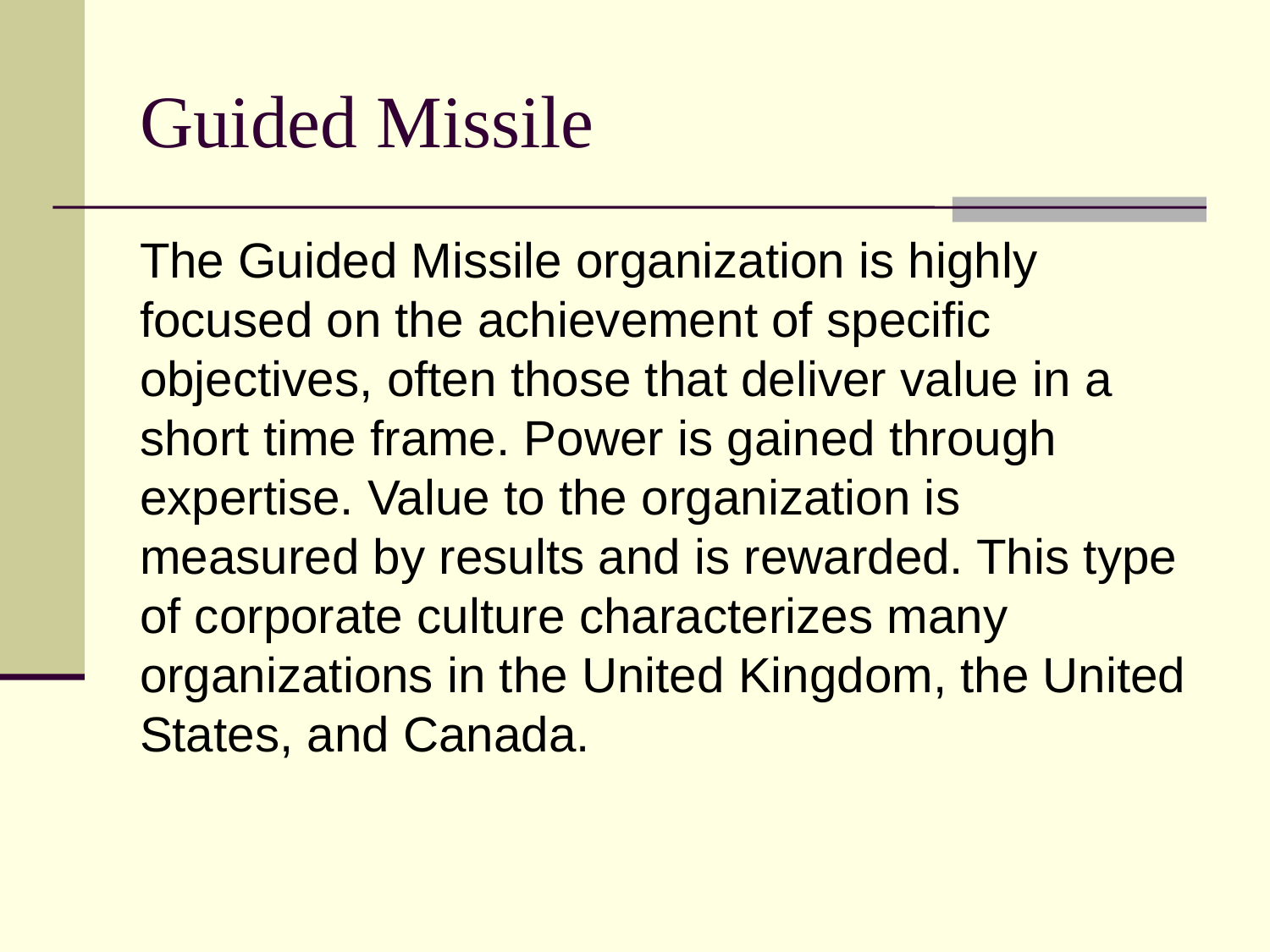

# Guided Missile
The Guided Missile organization is highly focused on the achievement of specific objectives, often those that deliver value in a short time frame. Power is gained through expertise. Value to the organization is measured by results and is rewarded. This type of corporate culture characterizes many organizations in the United Kingdom, the United States, and Canada.